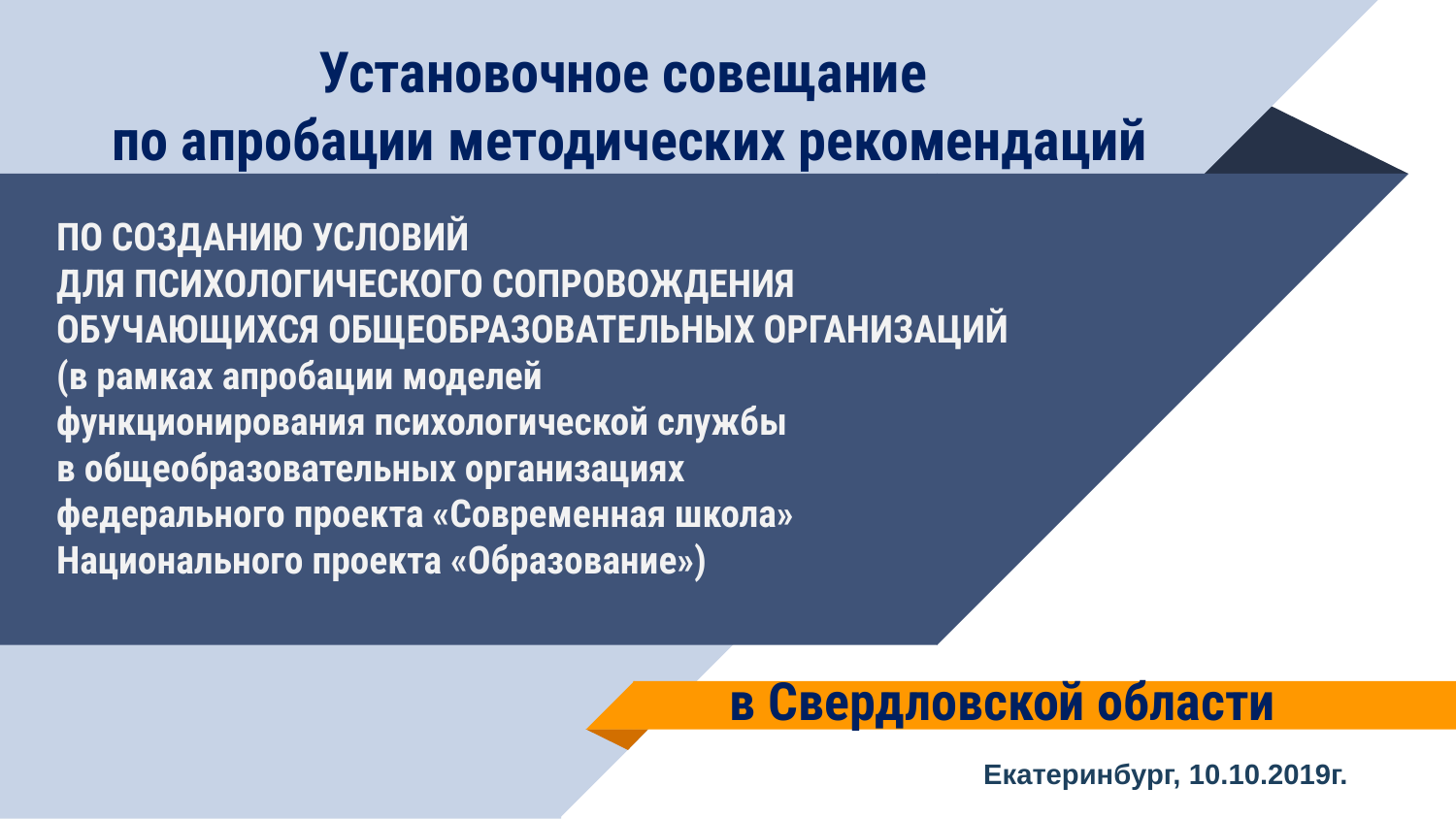

Установочное совещание
по апробации методических рекомендаций
# ПО СОЗДАНИЮ УСЛОВИЙ ДЛЯ ПСИХОЛОГИЧЕСКОГО СОПРОВОЖДЕНИЯ ОБУЧАЮЩИХСЯ ОБЩЕОБРАЗОВАТЕЛЬНЫХ ОРГАНИЗАЦИЙ (в рамках апробации моделей функционирования психологической службы в общеобразовательных организациях федерального проекта «Современная школа» Национального проекта «Образование»)
в Свердловской области

Екатеринбург, 10.10.2019г.